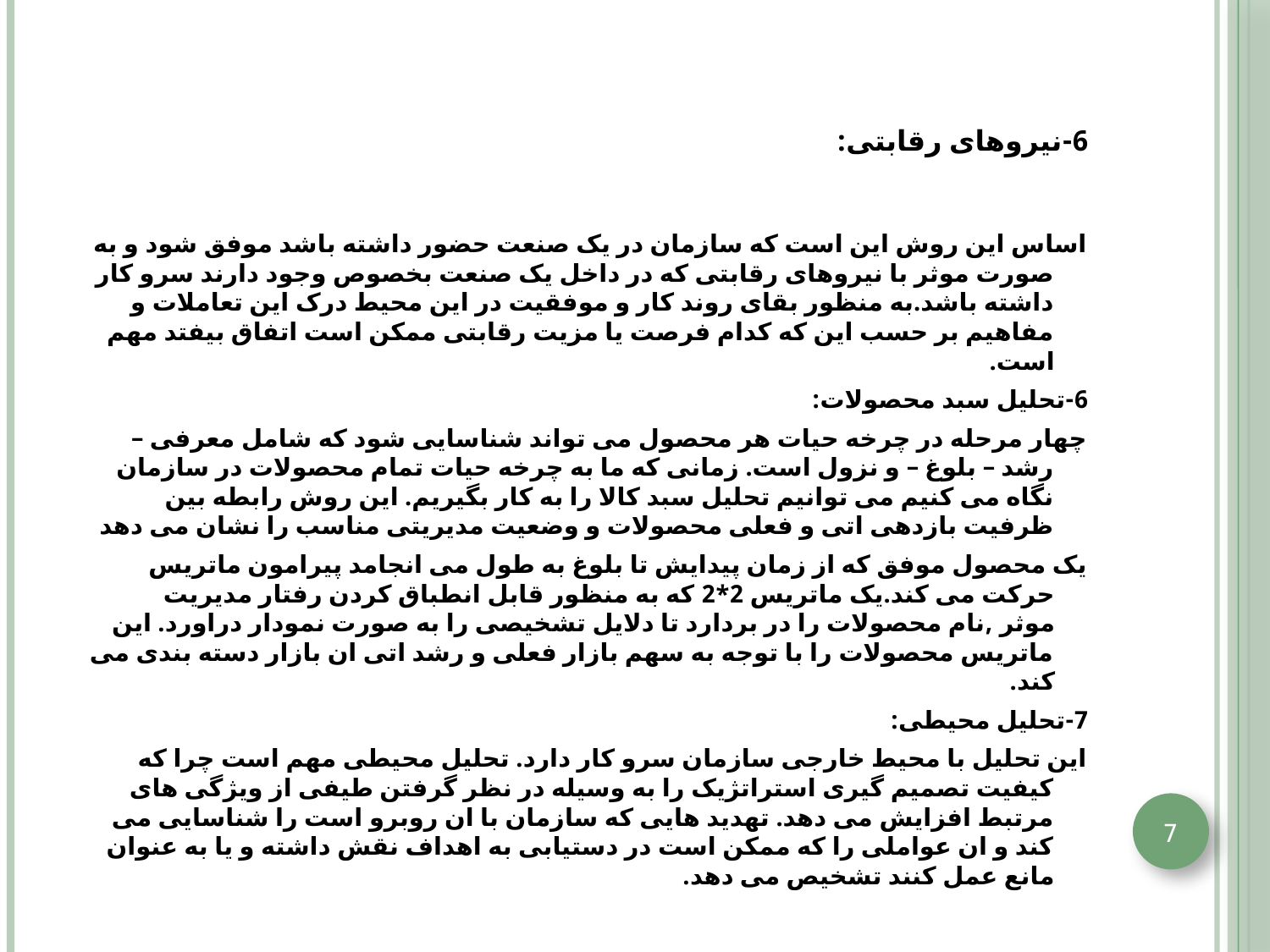

# 6-نیروهای رقابتی:
اساس این روش این است که سازمان در یک صنعت حضور داشته باشد موفق شود و به  صورت موثر با نیروهای رقابتی که در داخل یک صنعت بخصوص وجود دارند سرو کار داشته باشد.به منظور بقای روند کار و موفقیت در این محیط درک این تعاملات و مفاهیم بر حسب این که کدام فرصت یا مزیت رقابتی ممکن است اتفاق بیفتد مهم است.
6-تحلیل سبد محصولات:
چهار مرحله در چرخه حیات هر محصول می تواند شناسایی شود که شامل معرفی – رشد – بلوغ – و نزول است. زمانی که ما به چرخه حیات تمام محصولات در سازمان نگاه می کنیم می توانیم تحلیل سبد کالا را به کار بگیریم. این روش رابطه بین ظرفیت بازدهی اتی و فعلی محصولات و وضعیت مدیریتی مناسب را نشان می دهد
یک محصول موفق که از زمان پیدایش تا بلوغ به طول می انجامد پیرامون ماتریس حرکت می کند.یک ماتریس 2*2 که به منظور قابل انطباق کردن رفتار مدیریت موثر ,نام محصولات را در بردارد تا دلایل تشخیصی را به صورت نمودار دراورد. این ماتریس محصولات را با توجه به سهم بازار فعلی و رشد اتی ان بازار دسته بندی می کند.
7-تحلیل محیطی:
این تحلیل با محیط خارجی سازمان سرو کار دارد. تحلیل محیطی مهم است چرا که کیفیت تصمیم گیری استراتژیک را به وسیله در نظر گرفتن طیفی از ویژگی های مرتبط افزایش می دهد. تهدید هایی که سازمان با ان روبرو است را شناسایی می کند و ان عواملی را که ممکن است در دستیابی به اهداف نقش داشته و یا به عنوان مانع عمل کنند تشخیص می دهد.
7